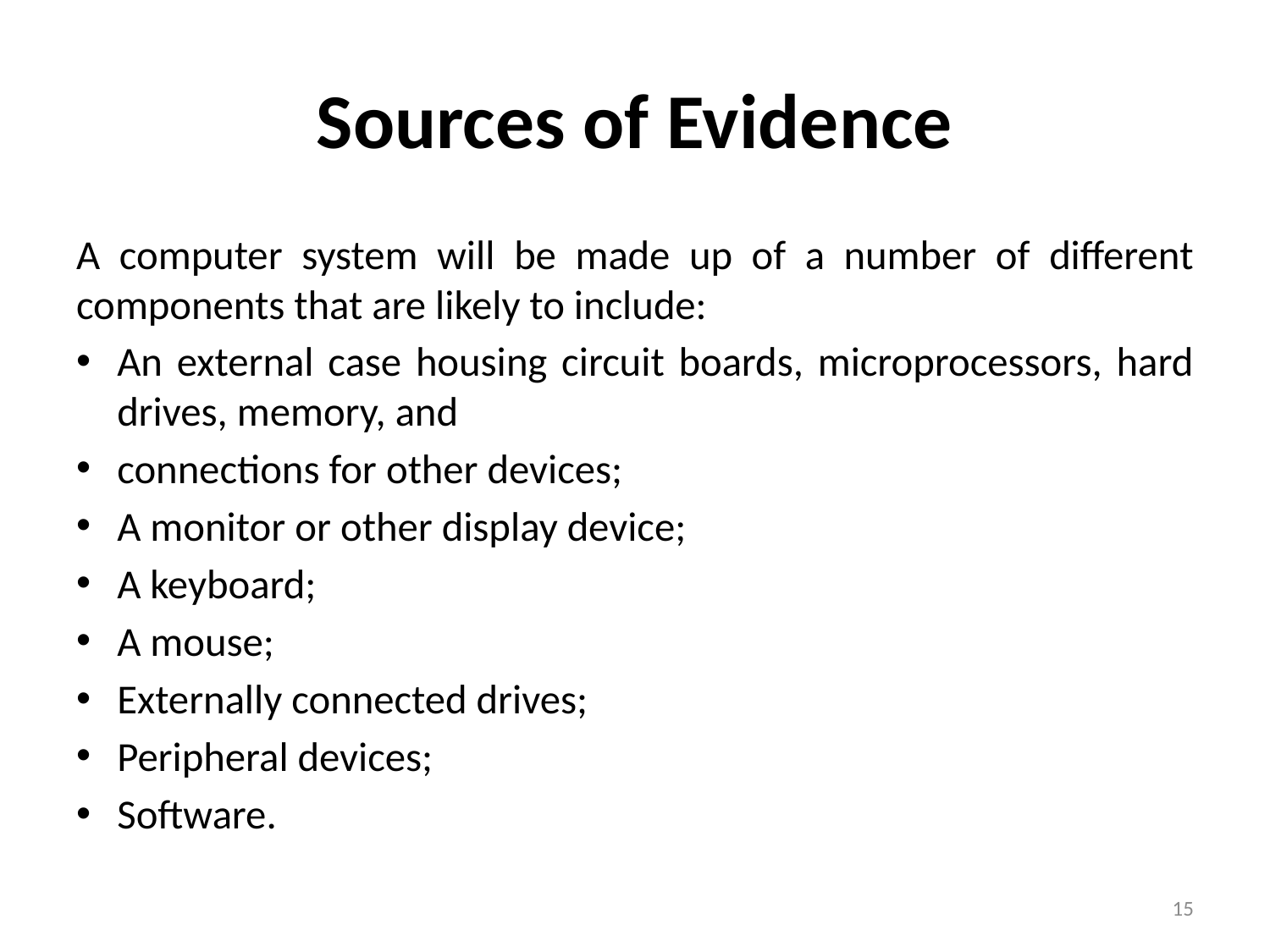

# Sources of Evidence
A computer system will be made up of a number of different components that are likely to include:
An external case housing circuit boards, microprocessors, hard drives, memory, and
connections for other devices;
A monitor or other display device;
A keyboard;
A mouse;
Externally connected drives;
Peripheral devices;
Software.

15